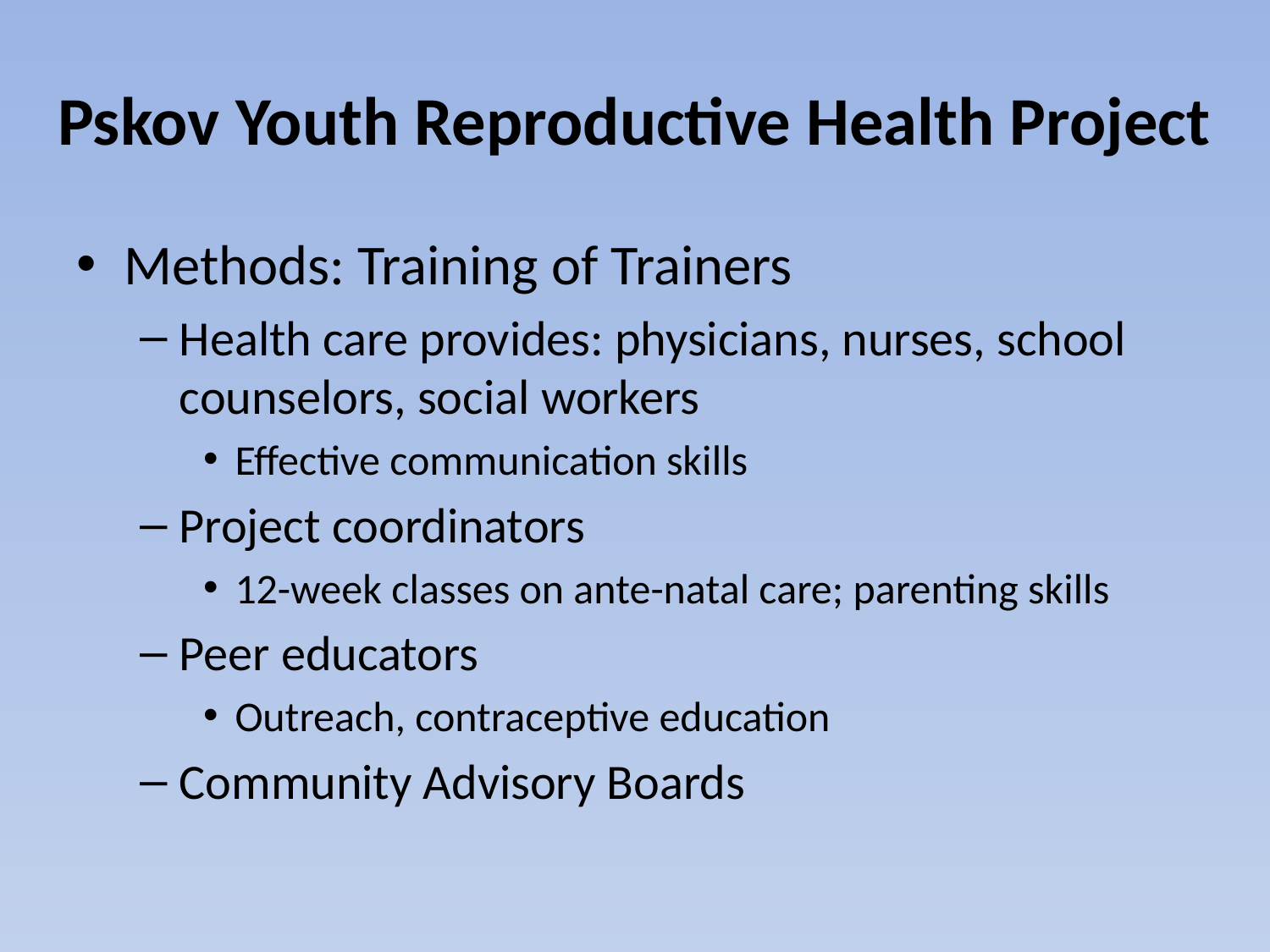

# Pskov Youth Reproductive Health Project
Methods: Training of Trainers
Health care provides: physicians, nurses, school counselors, social workers
Effective communication skills
Project coordinators
12-week classes on ante-natal care; parenting skills
Peer educators
Outreach, contraceptive education
Community Advisory Boards